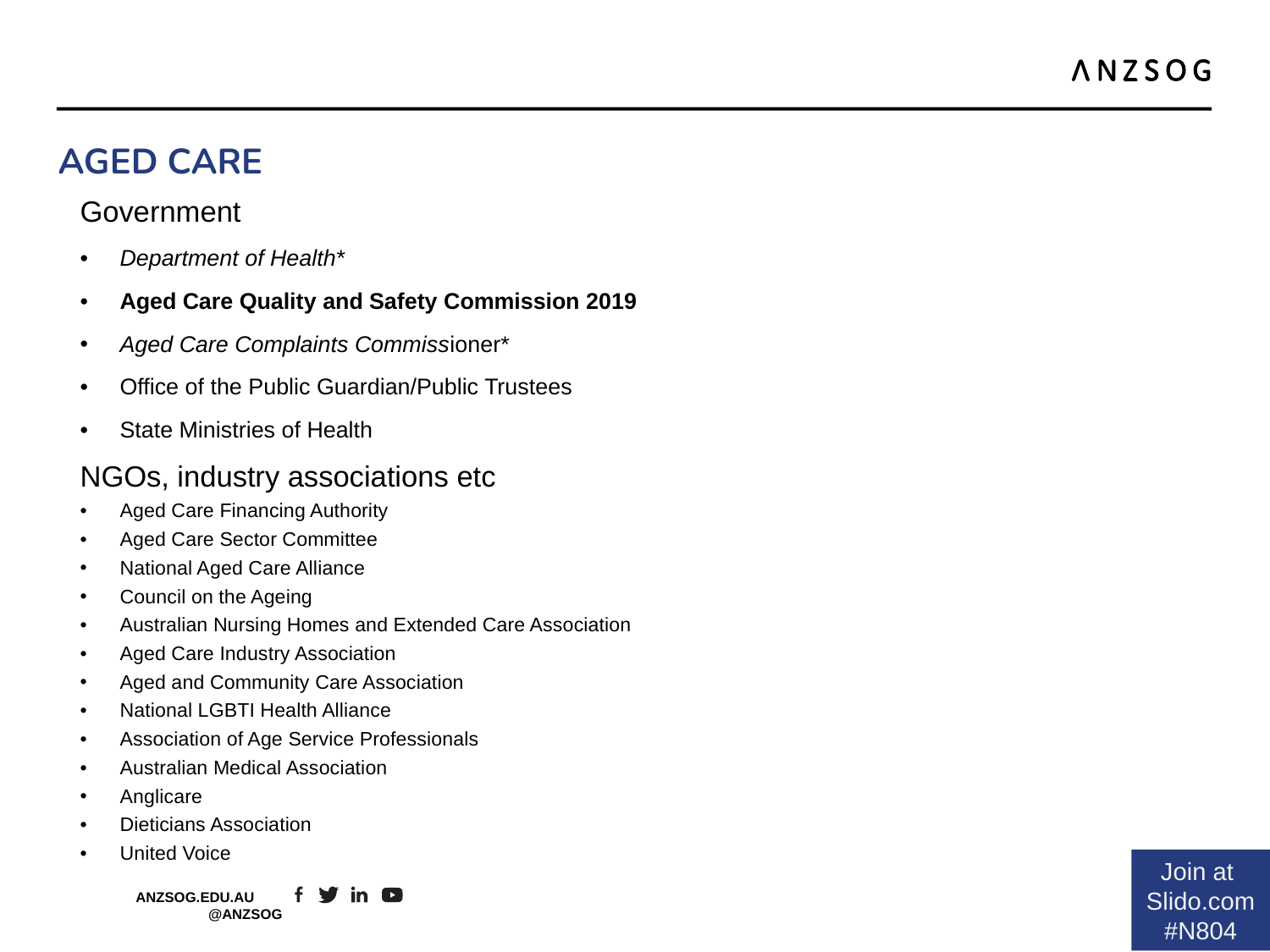

# Aged care
Government
Department of Health*
Aged Care Quality and Safety Commission 2019
Aged Care Complaints Commissioner*
Office of the Public Guardian/Public Trustees
State Ministries of Health
NGOs, industry associations etc
Aged Care Financing Authority
Aged Care Sector Committee
National Aged Care Alliance
Council on the Ageing
Australian Nursing Homes and Extended Care Association
Aged Care Industry Association
Aged and Community Care Association
National LGBTI Health Alliance
Association of Age Service Professionals
Australian Medical Association
Anglicare
Dieticians Association
United Voice

Join at
Slido.com
#N804